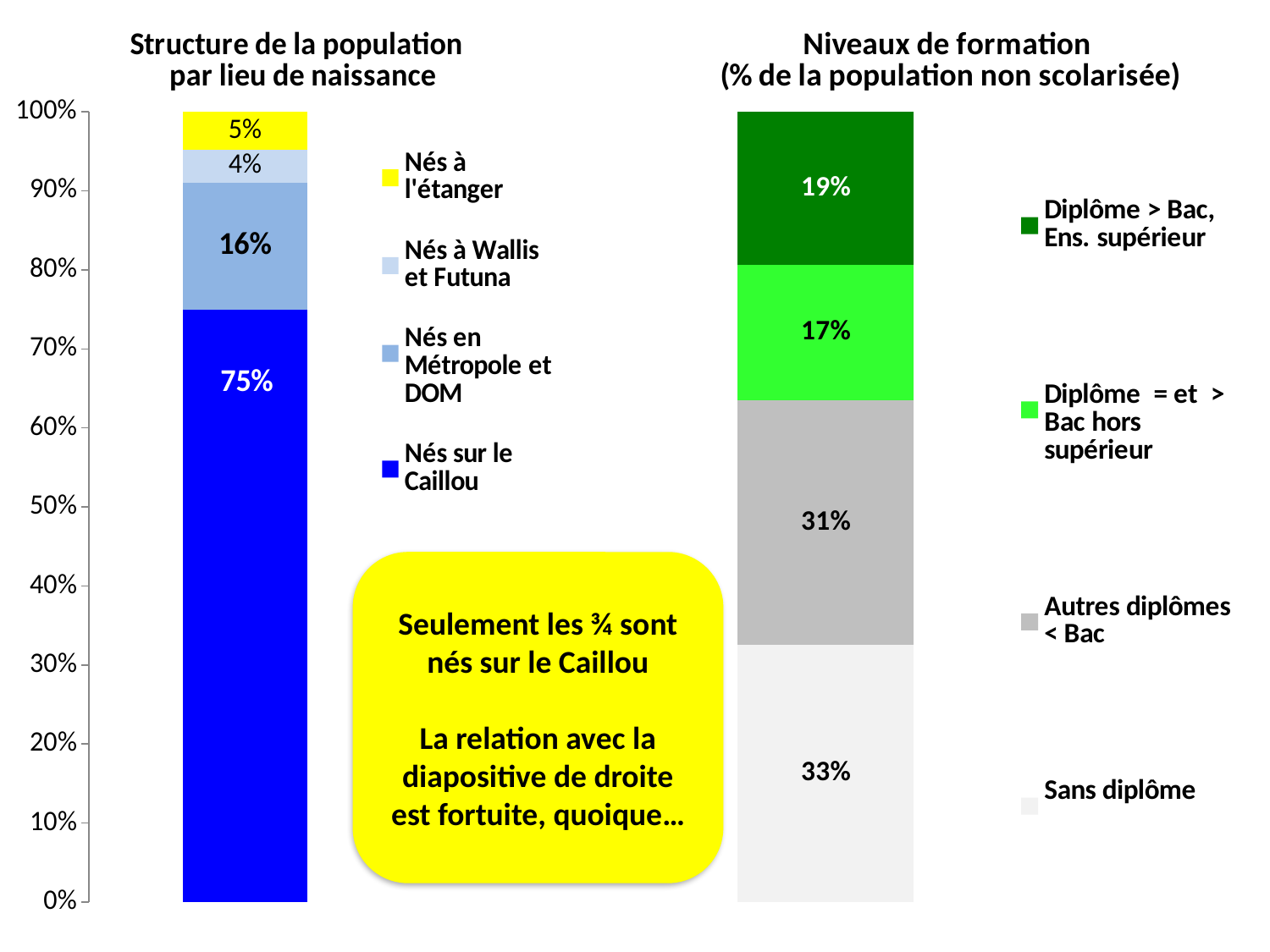

### Chart: Structure de la population
 par lieu de naissance

| Category | Nés sur le Caillou | Nés en Métropole et DOM | Nés à Wallis et Futuna | Nés à l'étanger |
|---|---|---|---|---|

### Chart: Niveaux de formation
(% de la population non scolarisée)

| Category | Sans diplôme  | Autres diplômes < Bac | Diplôme  = et  > Bac hors supérieur | Diplôme > Bac, Ens. supérieur |
|---|---|---|---|---|
Seulement les ¾ sont nés sur le Caillou

La relation avec la diapositive de droite est fortuite, quoique…